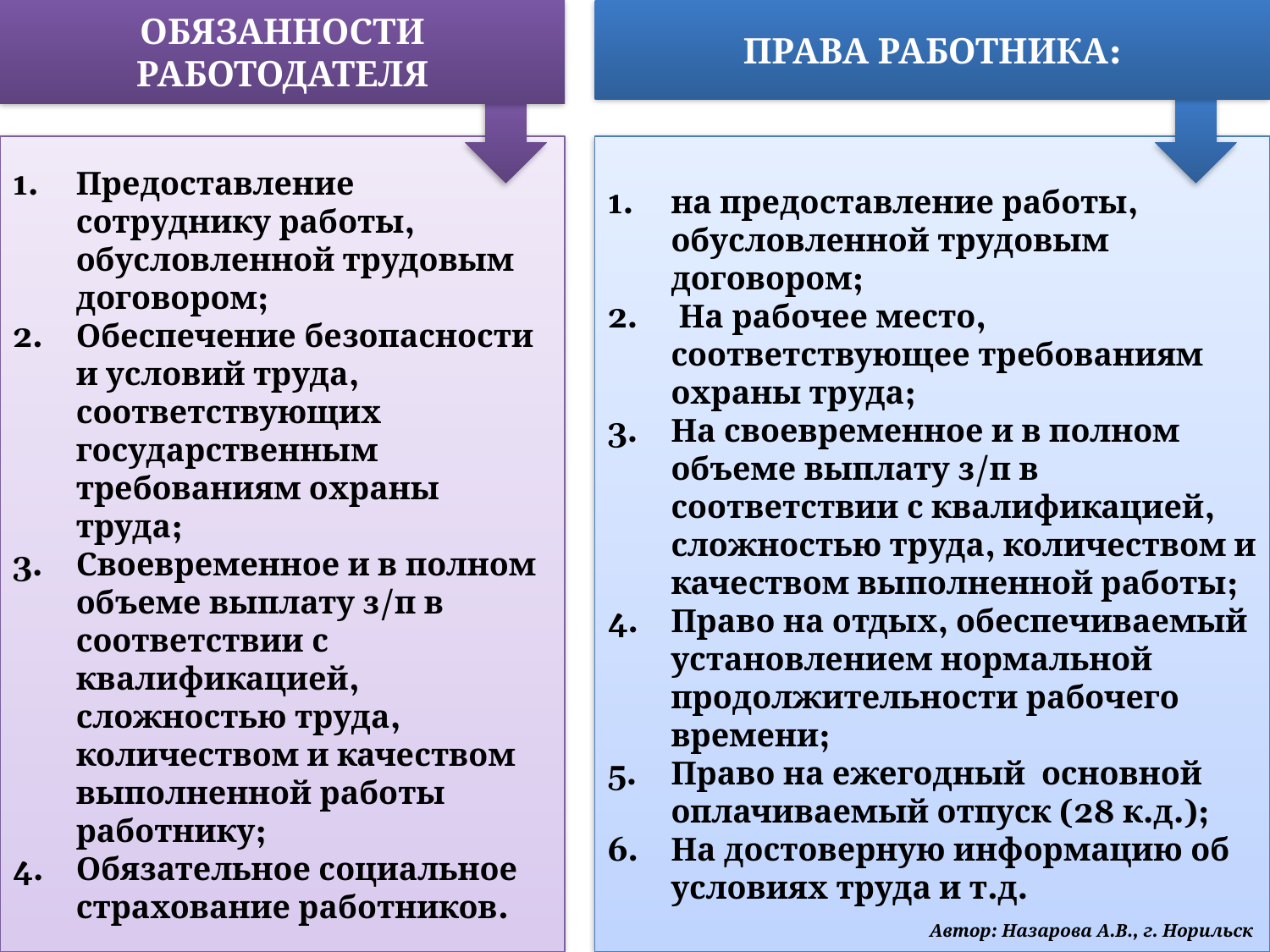

ОБЯЗАННОСТИ РАБОТОДАТЕЛЯ
ПРАВА РАБОТНИКА:

Предоставление сотруднику работы, обусловленной трудовым договором;
Обеспечение безопасности и условий труда, соответствующих государственным требованиям охраны труда;
Своевременное и в полном объеме выплату з/п в соответствии с квалификацией, сложностью труда, количеством и качеством выполненной работы работнику;
Обязательное социальное страхование работников.
на предоставление работы, обусловленной трудовым договором;
 На рабочее место, соответствующее требованиям охраны труда;
На своевременное и в полном объеме выплату з/п в соответствии с квалификацией, сложностью труда, количеством и качеством выполненной работы;
Право на отдых, обеспечиваемый установлением нормальной продолжительности рабочего времени;
Право на ежегодный  основной оплачиваемый отпуск (28 к.д.);
На достоверную информацию об условиях труда и т.д.
Автор: Назарова А.В., г. Норильск